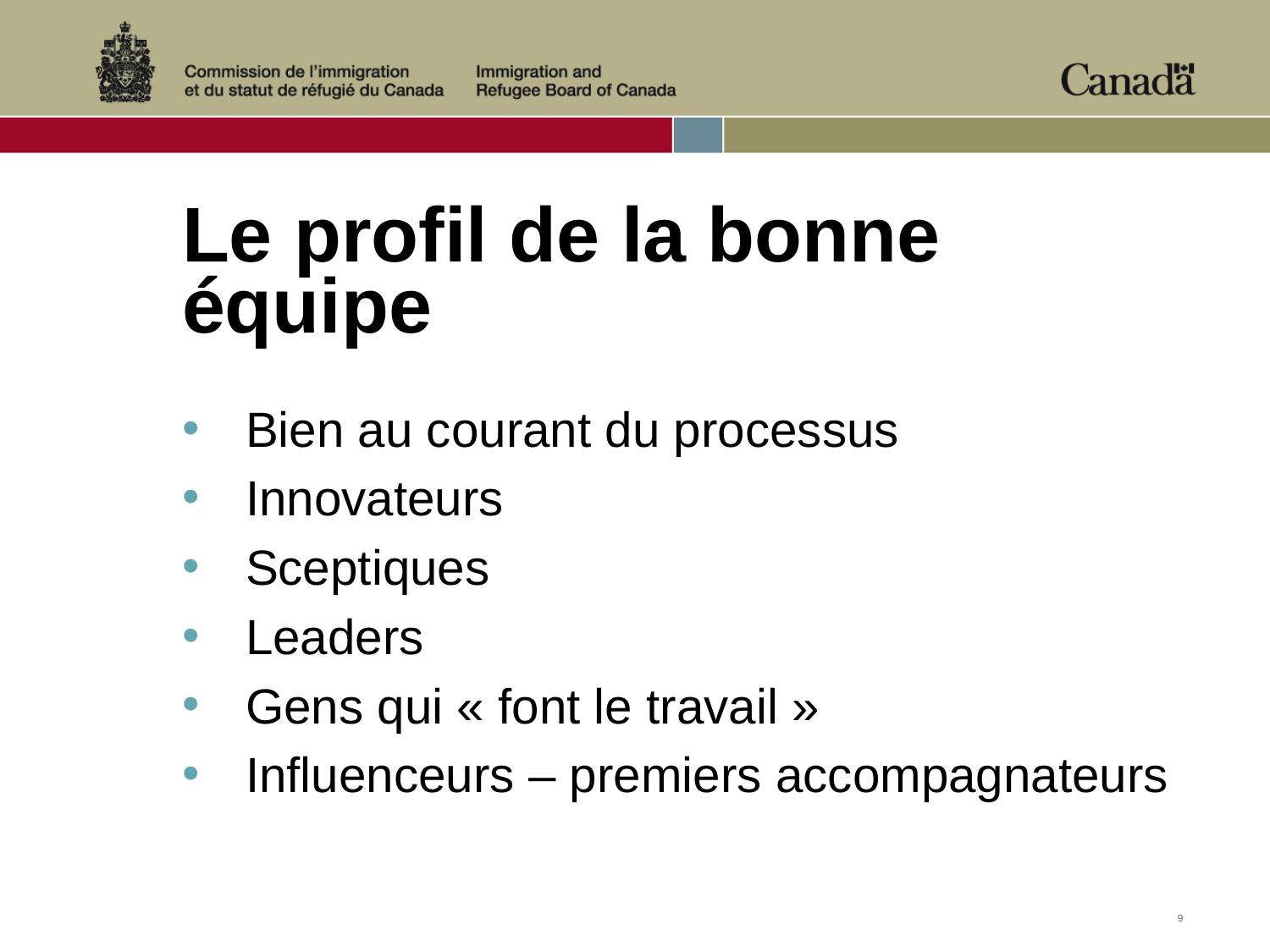

# Le profil de la bonne équipe
Bien au courant du processus
Innovateurs
Sceptiques
Leaders
Gens qui « font le travail »
Influenceurs – premiers accompagnateurs

9